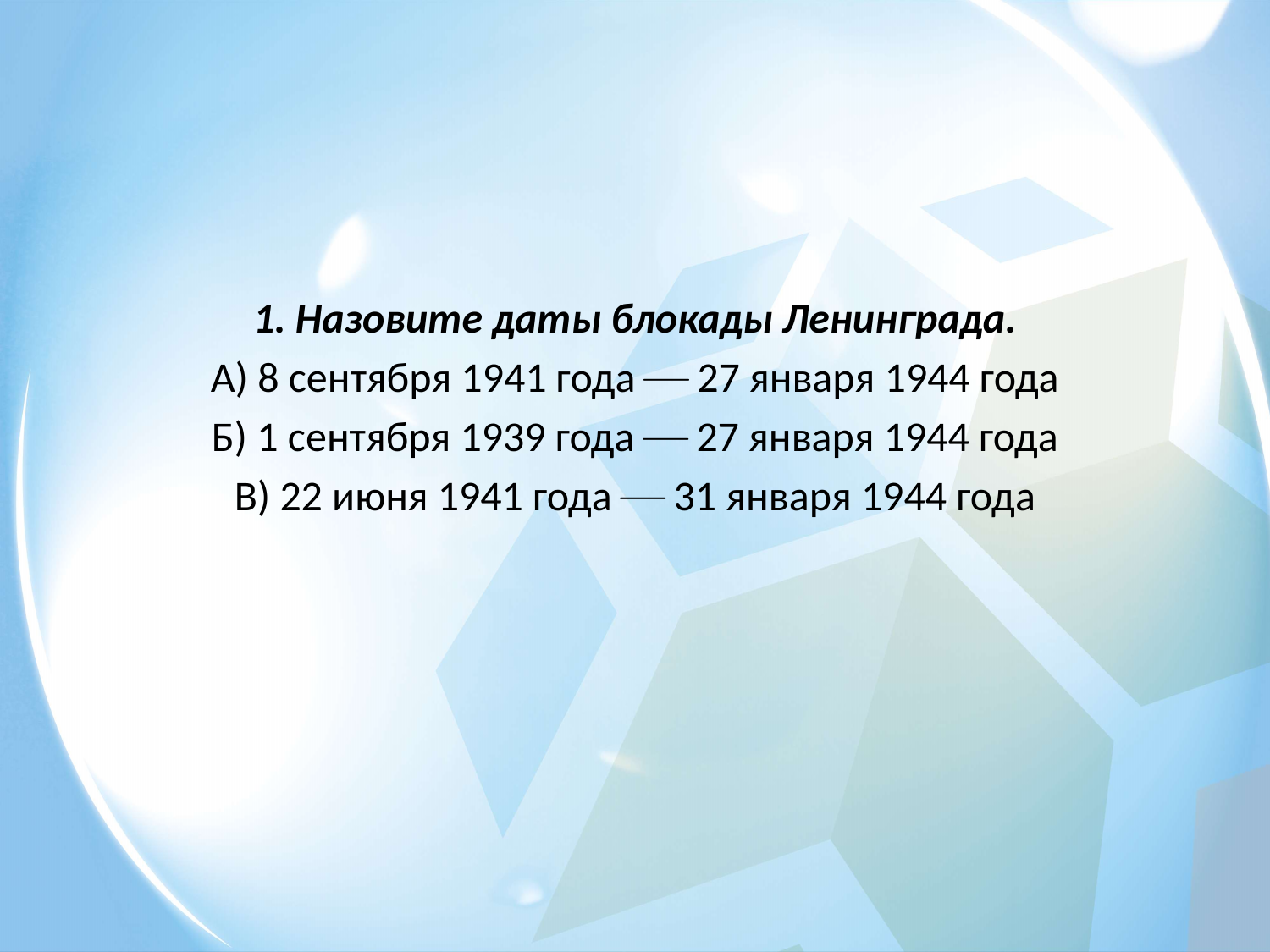

1. Назовите даты блокады Ленинграда.
А) 8 сентября 1941 года ⎯ 27 января 1944 года
Б) 1 сентября 1939 года ⎯ 27 января 1944 года
В) 22 июня 1941 года ⎯ 31 января 1944 года